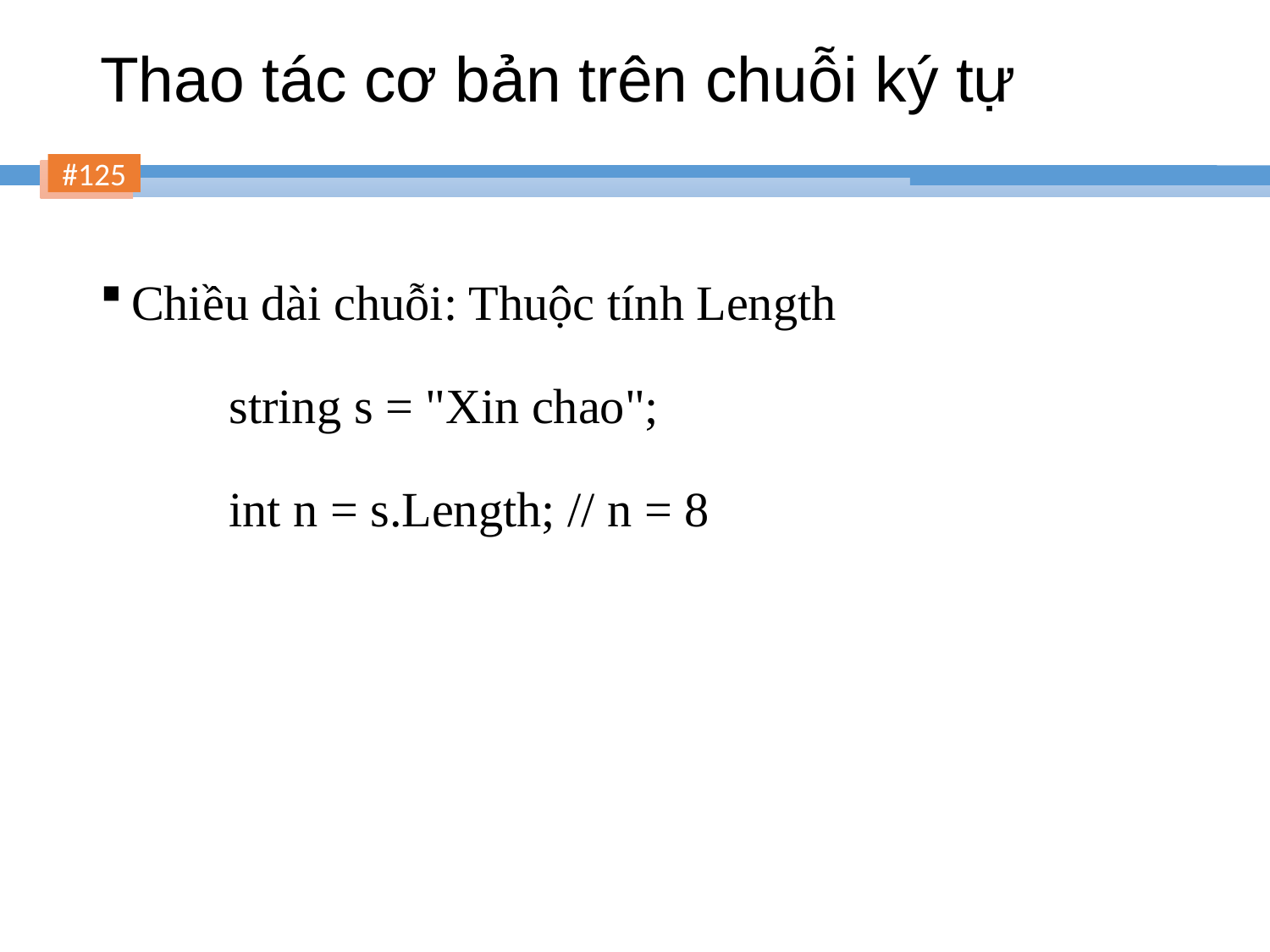

# Thao tác cơ bản trên chuỗi ký tự
Chiều dài chuỗi: Thuộc tính Length
string s = "Xin chao";
int n = s.Length; // n = 8
125